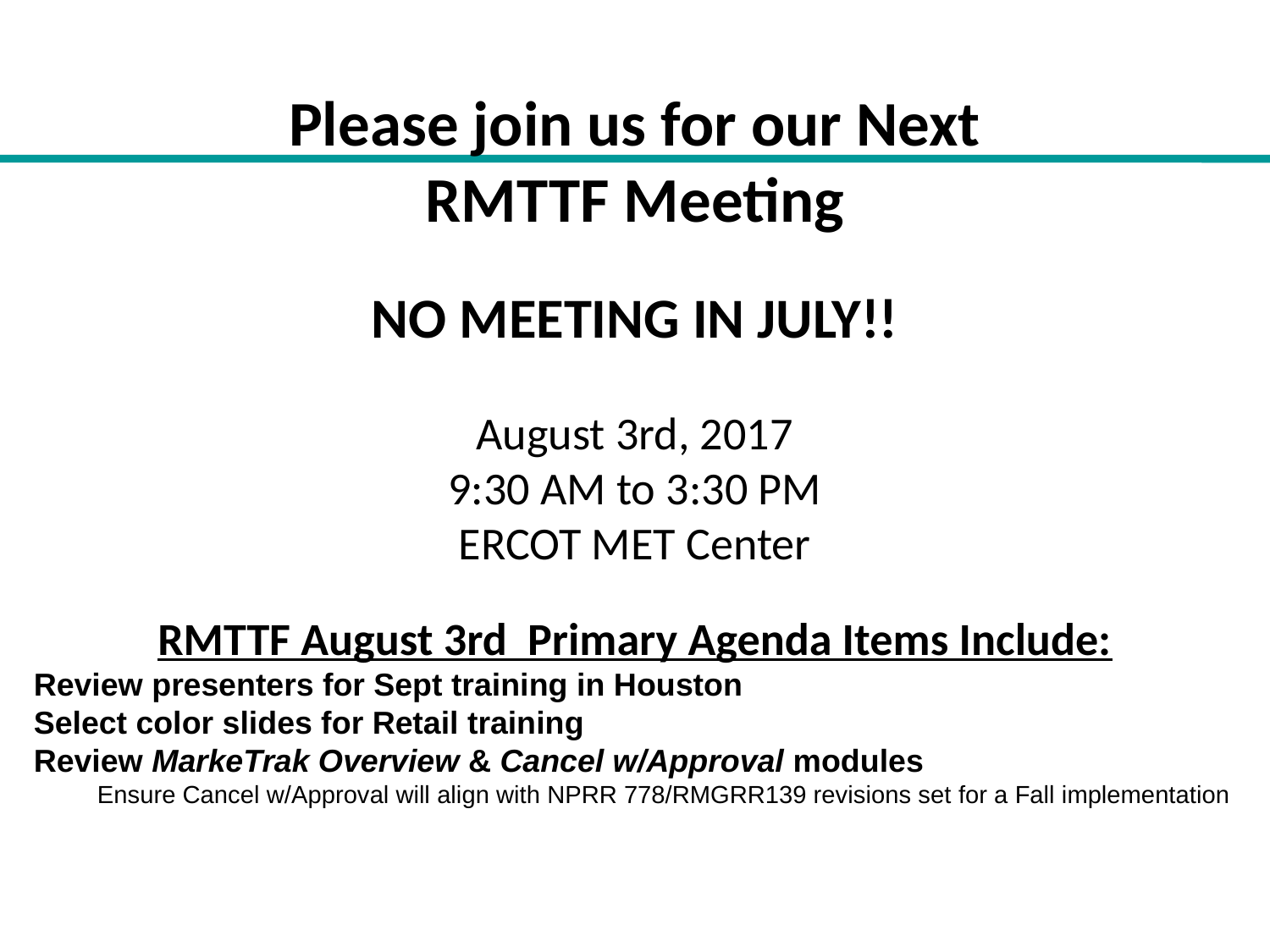

# Please join us for our Next RMTTF Meeting
NO MEETING IN JULY!!

August 3rd, 2017
9:30 AM to 3:30 PM
ERCOT MET Center

RMTTF August 3rd  Primary Agenda Items Include:
Review presenters for Sept training in Houston
Select color slides for Retail training
Review MarkeTrak Overview & Cancel w/Approval modules
Ensure Cancel w/Approval will align with NPRR 778/RMGRR139 revisions set for a Fall implementation